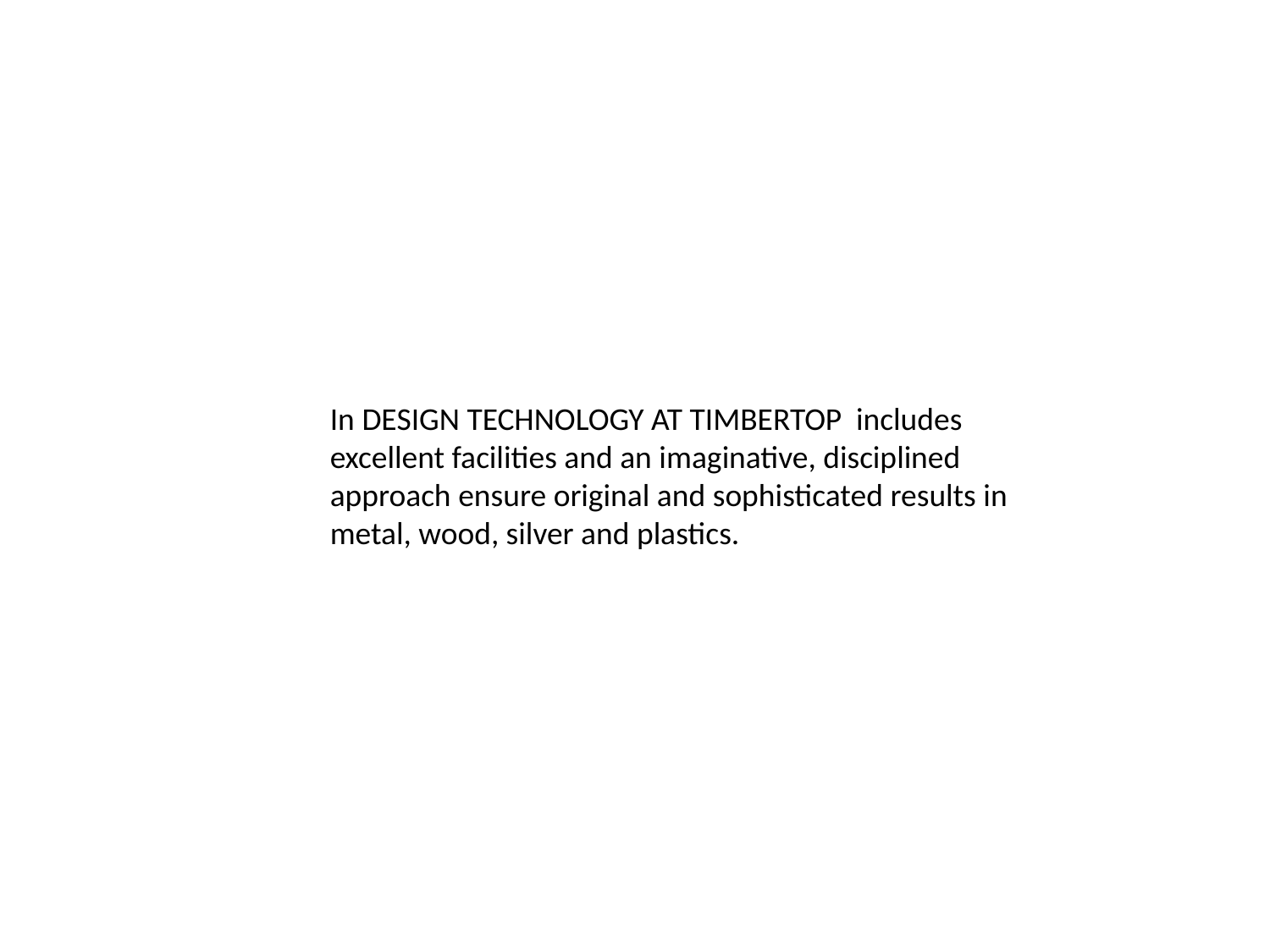

In DESIGN TECHNOLOGY AT TIMBERTOP  includes excellent facilities and an imaginative, disciplined approach ensure original and sophisticated results in metal, wood, silver and plastics.